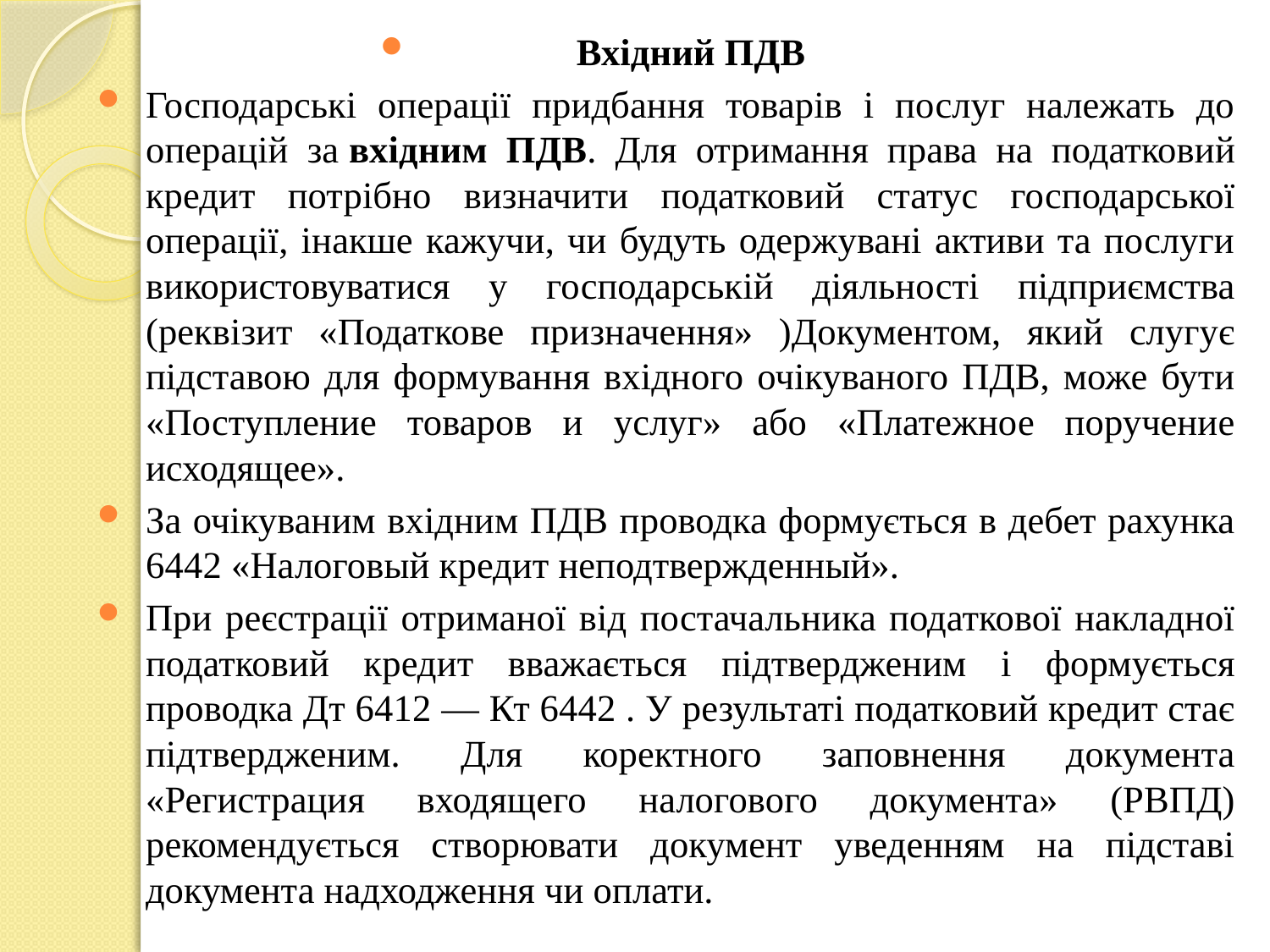

Вхідний ПДВ
Господарські операції придбання товарів і послуг належать до операцій за вхідним ПДВ. Для отримання права на податковий кредит потрібно визначити податковий статус господарської операції, інакше кажучи, чи будуть одержувані активи та послуги використовуватися у господарській діяльності підприємства (реквізит «Податкове призначення» )Документом, який слугує підставою для формування вхідного очікуваного ПДВ, може бути «Поступление товаров и услуг» або «Платежное поручение исходящее».
За очікуваним вхідним ПДВ проводка формується в дебет рахунка 6442 «Налоговый кредит неподтвержденный».
При реєстрації отриманої від постачальника податкової накладної податковий кредит вважається підтвердженим і формується проводка Дт 6412 — Кт 6442 . У результаті податковий кредит стає підтвердженим. Для коректного заповнення документа «Регистрация входящего налогового документа» (РВПД) рекомендується створювати документ уведенням на підставі документа надходження чи оплати.